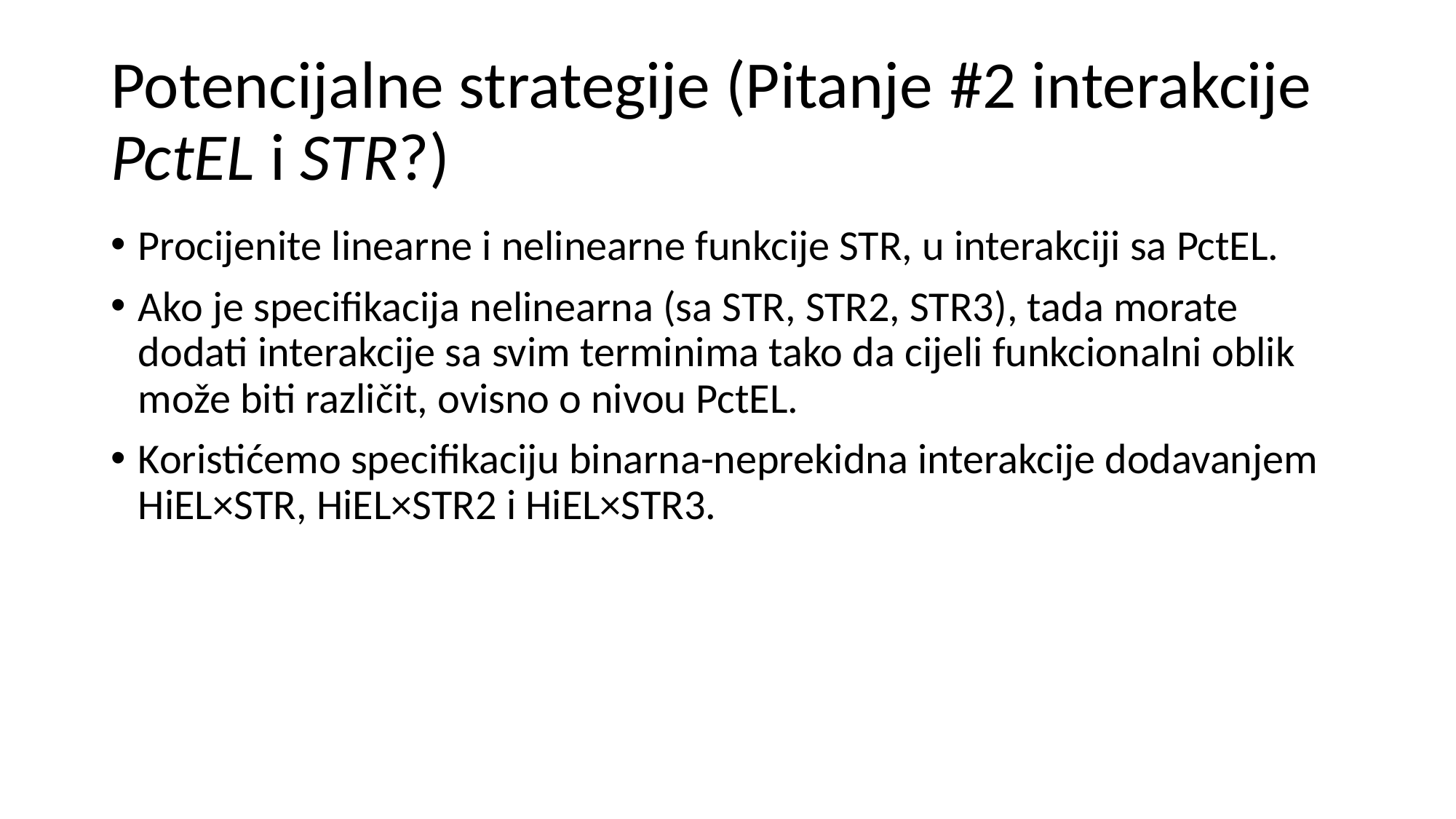

# Potencijalne strategije (Pitanje #2 interakcije PctEL i STR?)
Procijenite linearne i nelinearne funkcije STR, u interakciji sa PctEL.
Ako je specifikacija nelinearna (sa STR, STR2, STR3), tada morate dodati interakcije sa svim terminima tako da cijeli funkcionalni oblik može biti različit, ovisno o nivou PctEL.
Koristićemo specifikaciju binarna-neprekidna interakcije dodavanjem HiEL×STR, HiEL×STR2 i HiEL×STR3.